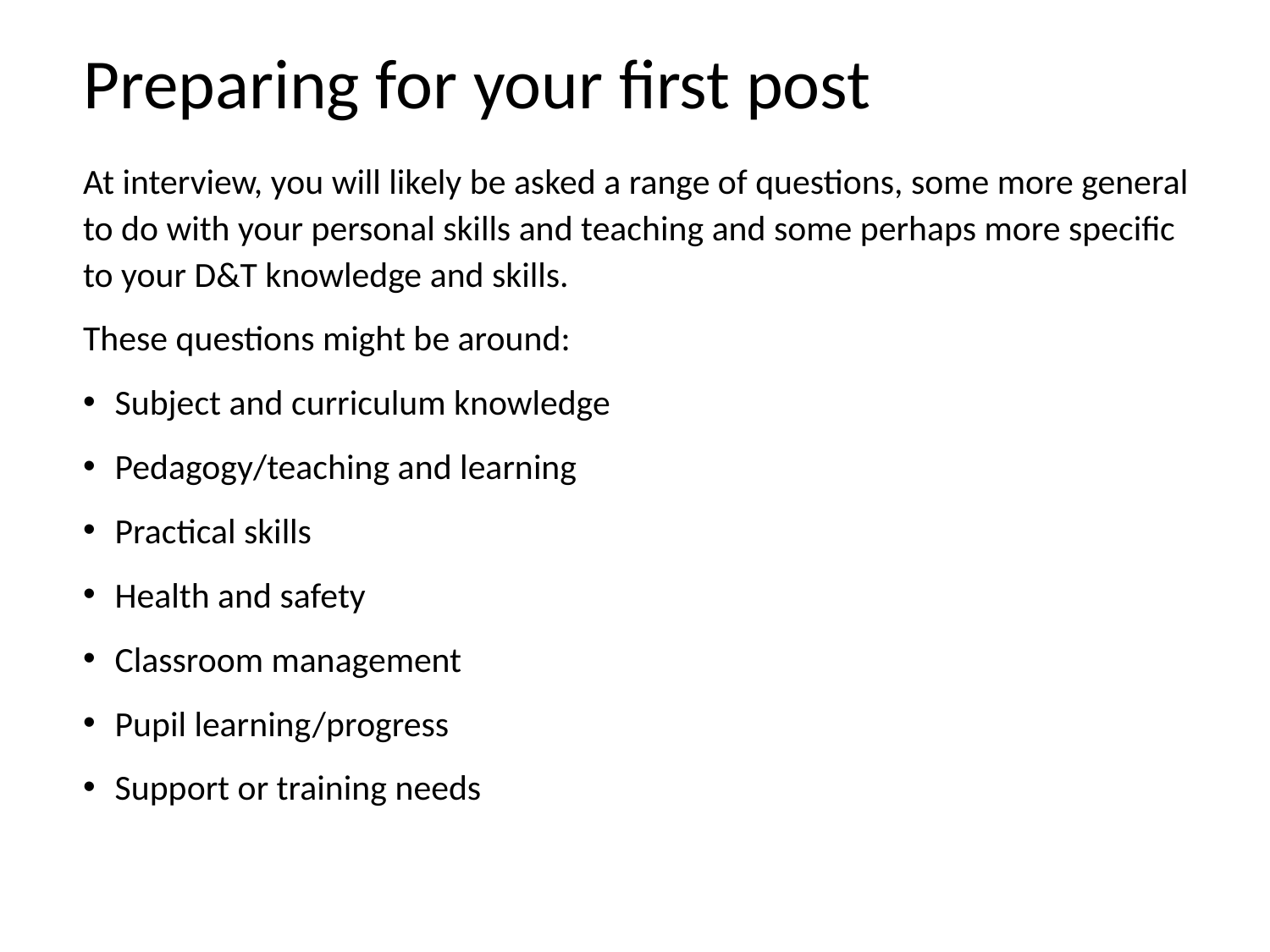

# Preparing for your first post
At interview, you will likely be asked a range of questions, some more general to do with your personal skills and teaching and some perhaps more specific to your D&T knowledge and skills.
These questions might be around:
Subject and curriculum knowledge
Pedagogy/teaching and learning
Practical skills
Health and safety
Classroom management
Pupil learning/progress
Support or training needs